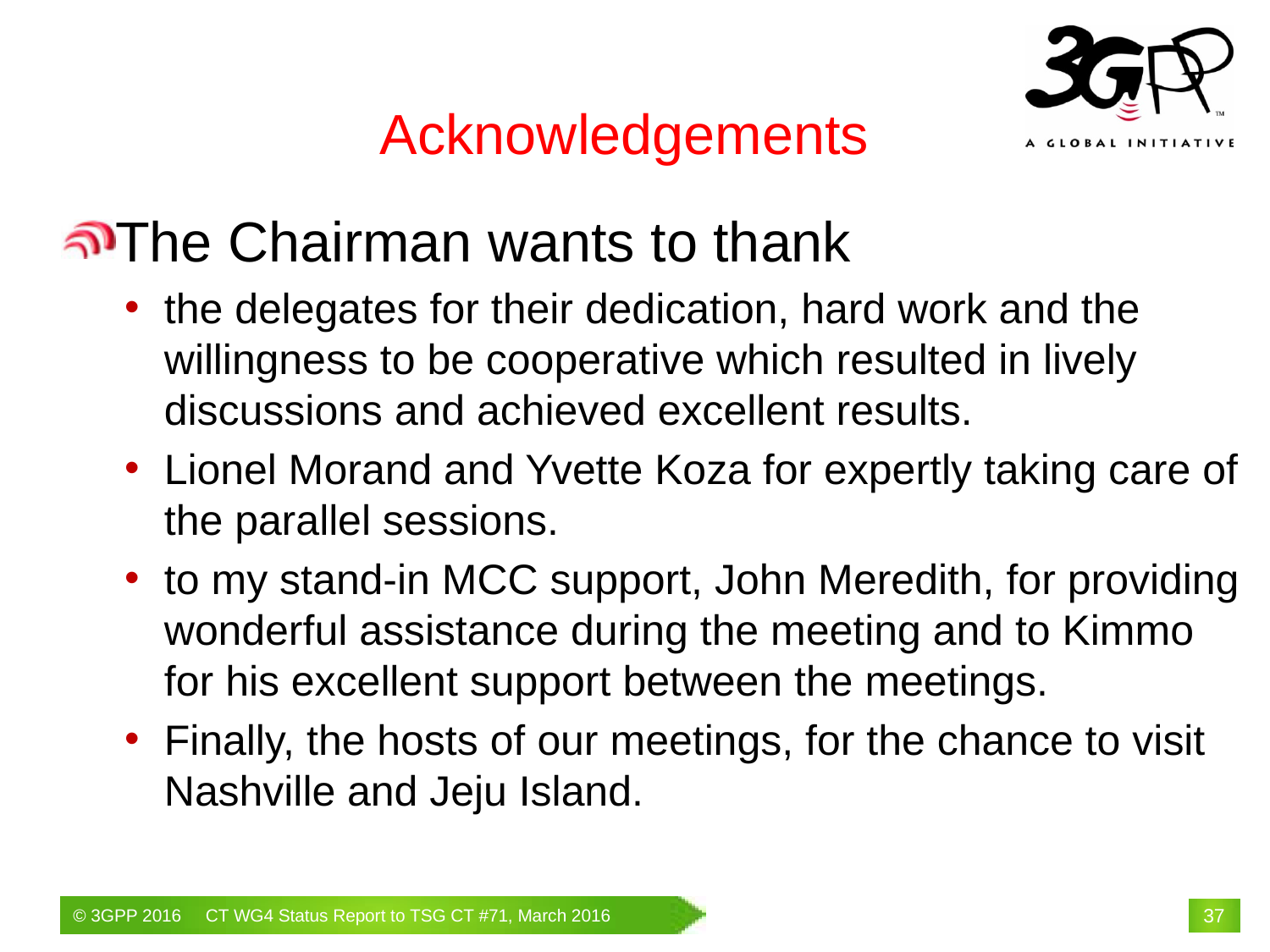

# Acknowledgements
The Chairman wants to thank
the delegates for their dedication, hard work and the willingness to be cooperative which resulted in lively discussions and achieved excellent results.
Lionel Morand and Yvette Koza for expertly taking care of the parallel sessions.
to my stand-in MCC support, John Meredith, for providing wonderful assistance during the meeting and to Kimmo for his excellent support between the meetings.
Finally, the hosts of our meetings, for the chance to visit Nashville and Jeju Island.